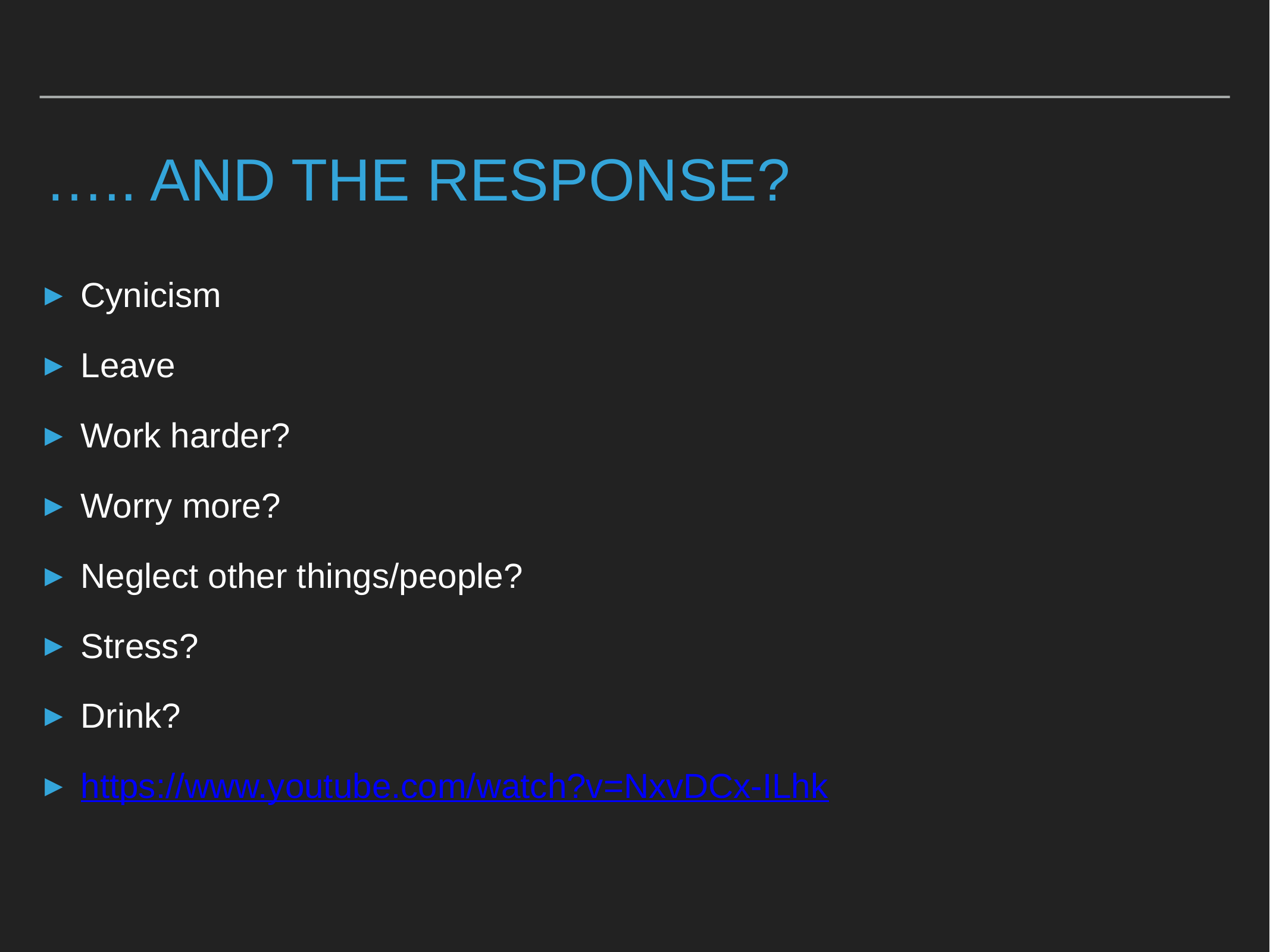

# ….. And the response?
Cynicism
Leave
Work harder?
Worry more?
Neglect other things/people?
Stress?
Drink?
https://www.youtube.com/watch?v=NxvDCx-ILhk